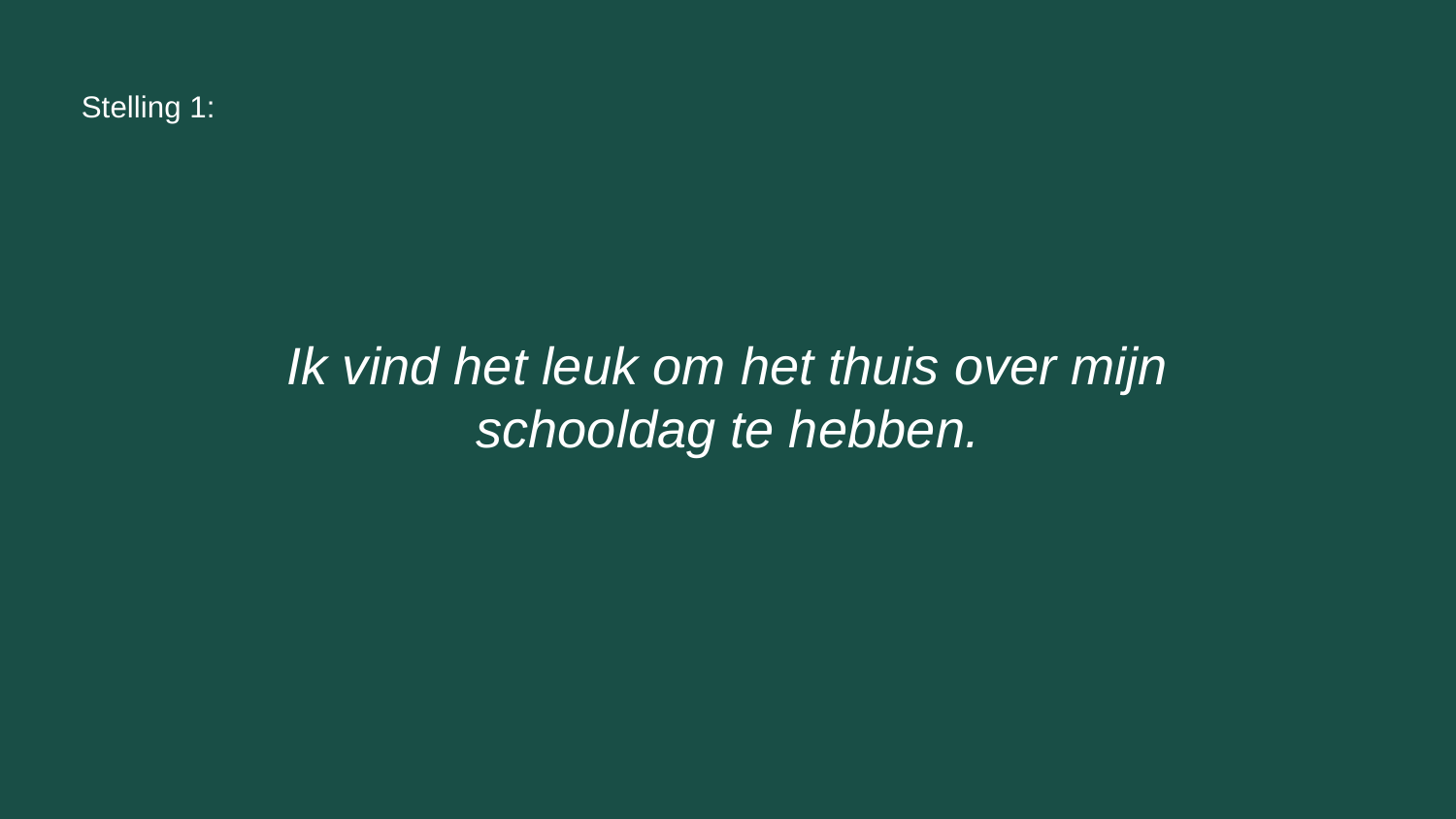

Stelling 1:
Ik vind het leuk om het thuis over mijn schooldag te hebben.